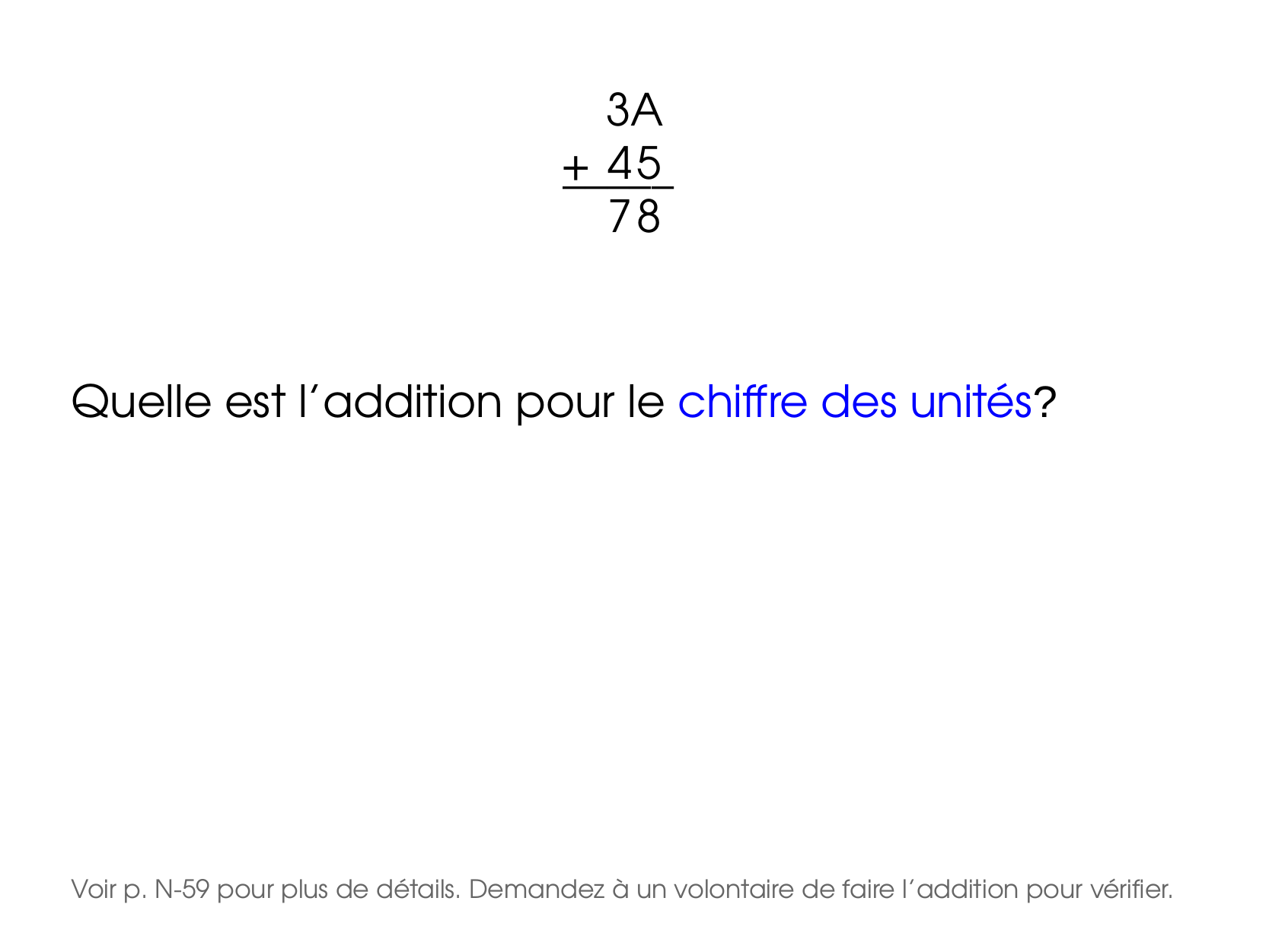

3A​4 5
7 8
+
 _____
Quelle est l’addition pour le chiffre des unités?
Voir p. N-59 pour plus de détails. Demandez à un volontaire de faire l’addition pour vérifier.